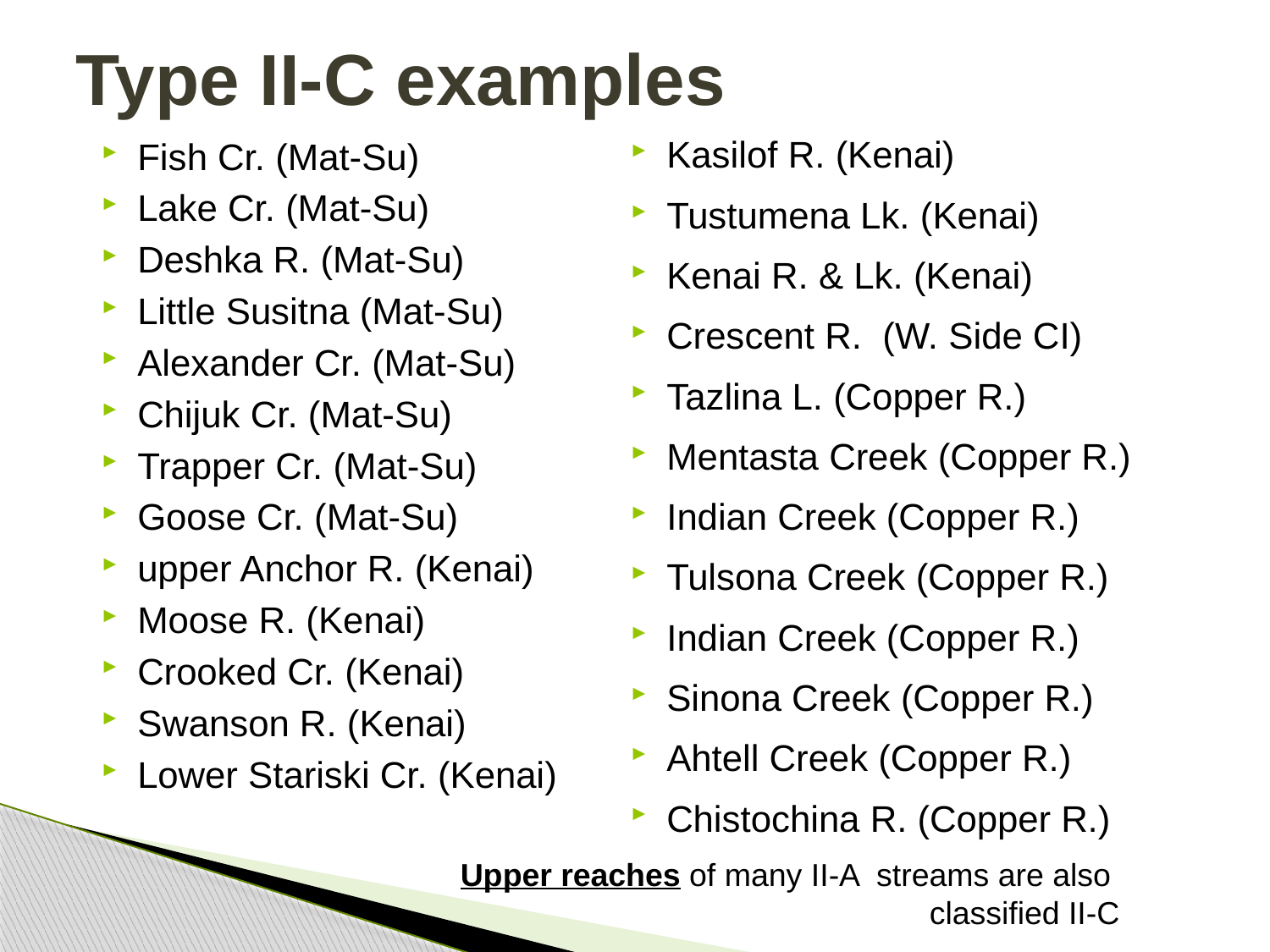

# Type II-C examples
Kasilof R. (Kenai)
Tustumena Lk. (Kenai)
Kenai R. & Lk. (Kenai)
Crescent R.  (W. Side CI)
Tazlina L. (Copper R.)
Mentasta Creek (Copper R.)
Indian Creek (Copper R.)
Tulsona Creek (Copper R.)
Indian Creek (Copper R.)
Sinona Creek (Copper R.)
Ahtell Creek (Copper R.)
Chistochina R. (Copper R.)

Fish Cr. (Mat-Su)
Lake Cr. (Mat-Su)
Deshka R. (Mat-Su)
Little Susitna (Mat-Su)
Alexander Cr. (Mat-Su)
Chijuk Cr. (Mat-Su)
Trapper Cr. (Mat-Su)
Goose Cr. (Mat-Su)
upper Anchor R. (Kenai)
Moose R. (Kenai)
Crooked Cr. (Kenai)
Swanson R. (Kenai)
Lower Stariski Cr. (Kenai)

Upper reaches of many II-A  streams are also
classified II-C